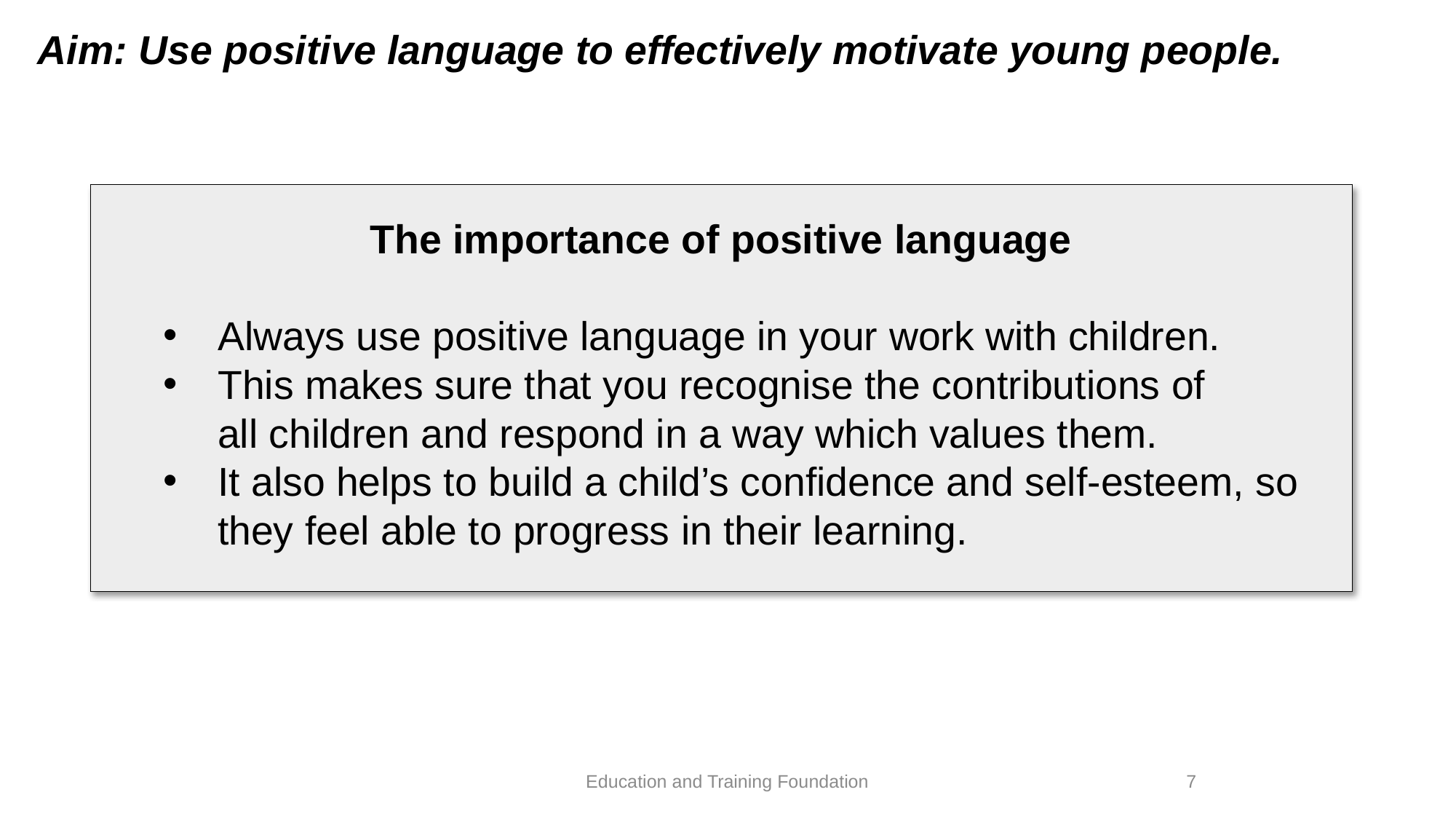

Aim: Use positive language to effectively motivate young people.
The importance of positive language

Always use positive language in your work with children.
This makes sure that you recognise the contributions of all children and respond in a way which values them.
It also helps to build a child’s confidence and self-esteem, so they feel able to progress in their learning.

Education and Training Foundation
7